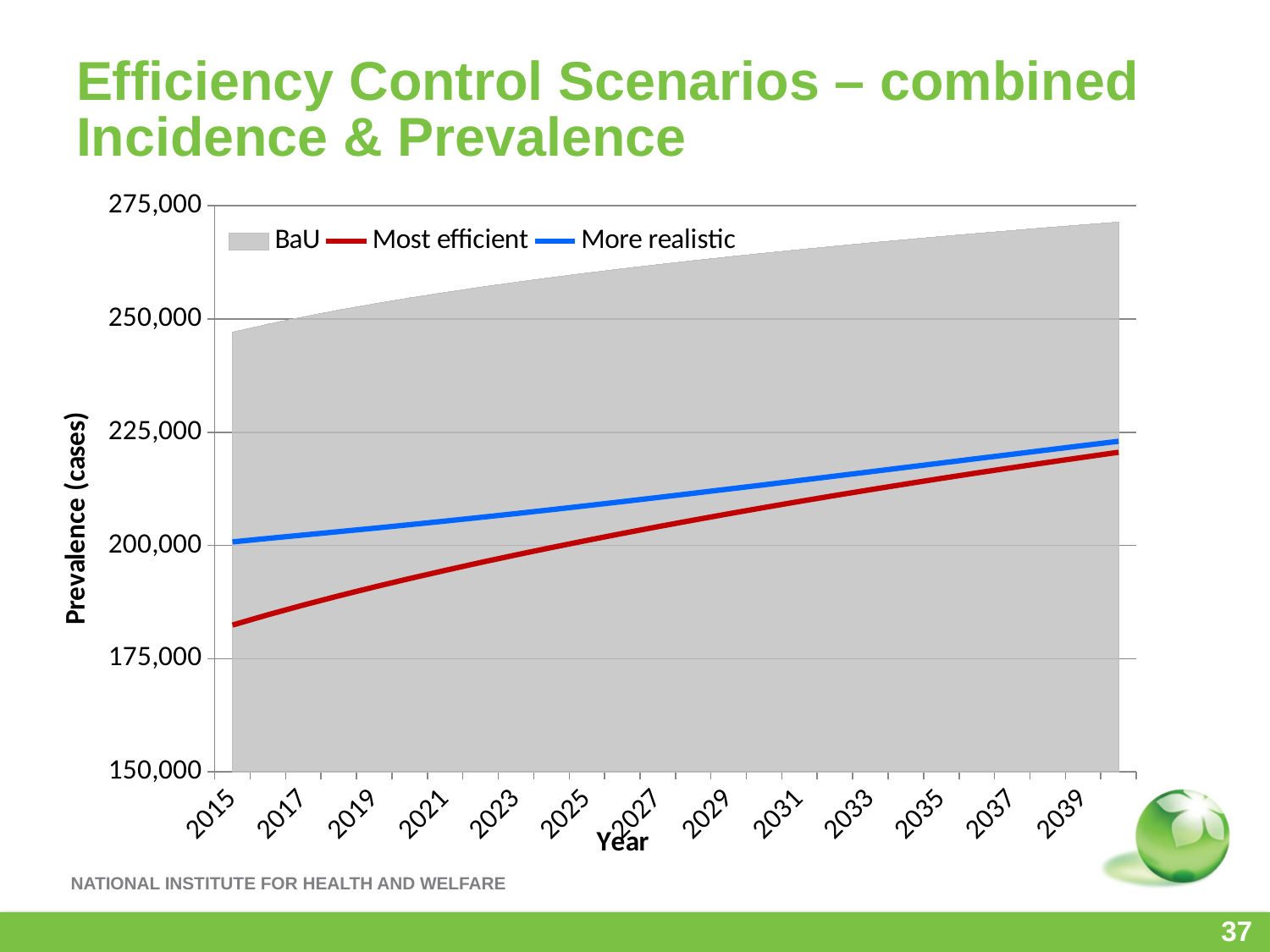

# Efficiency Control Scenarios – combined Incidence & Prevalence

### Chart

| Category |  |  |  |
|---|---|---|---|
| 2015 | 247116.79215267734 | 182416.8541067838 | 200775.91413574267 |
| 2016 | 248881.41565306406 | 184689.53990403976 | 201544.86204383438 |
| 2017 | 250495.95001839186 | 186836.205747333 | 202295.53855607443 |
| 2018 | 251986.41601327003 | 188876.66445896268 | 203045.36927049537 |
| 2019 | 253372.435618604 | 190825.77244344653 | 203805.1626481998 |
| 2020 | 254669.19508567278 | 192694.98565127898 | 204581.35791503513 |
| 2021 | 255888.7039973825 | 194493.3464310681 | 205377.453821103 |
| 2022 | 257040.63425244787 | 196228.1348936357 | 206194.95120813415 |
| 2023 | 258132.89734372706 | 197905.31337648156 | 207033.99282654503 |
| 2024 | 259172.05256162302 | 199529.83839633924 | 207893.8070511943 |
| 2025 | 260163.6025198869 | 201105.8849604526 | 208773.02038379732 |
| 2026 | 261112.21154301666 | 202637.01128570669 | 209669.87978885745 |
| 2027 | 262021.86998953624 | 204126.28200849128 | 210582.41171381943 |
| 2028 | 262896.01988982555 | 205576.36186131198 | 211508.53587254614 |
| 2029 | 263737.65238814644 | 206989.58793818785 | 212446.1462707415 |
| 2030 | 264549.3842927749 | 208368.02617453696 | 213393.16827031394 |
| 2031 | 265333.51891479734 | 209713.51601237126 | 214347.5980057835 |
| 2032 | 266092.0949318248 | 211027.7061015405 | 215307.52875095123 |
| 2033 | 266826.92601225997 | 212312.0831153267 | 216271.16762580836 |
| 2034 | 267539.63323087106 | 213567.99521685852 | 217236.845167105 |
| 2035 | 268231.6718022695 | 214796.67132685005 | 218203.01965490403 |
| 2036 | 268904.35329323803 | 215999.2370642913 | 219168.27762172907 |
| 2037 | 269558.86420624354 | 217176.72802758924 | 220131.33162343007 |
| 2038 | 270196.2816267996 | 218330.1009324589 | 221091.0160892321 |
| 2039 | 270817.5864772827 | 219460.24300959823 | 222046.281869927 |
| 2040 | 271423.6748058882 | 220567.97997947584 | 222996.18995170004 |
37